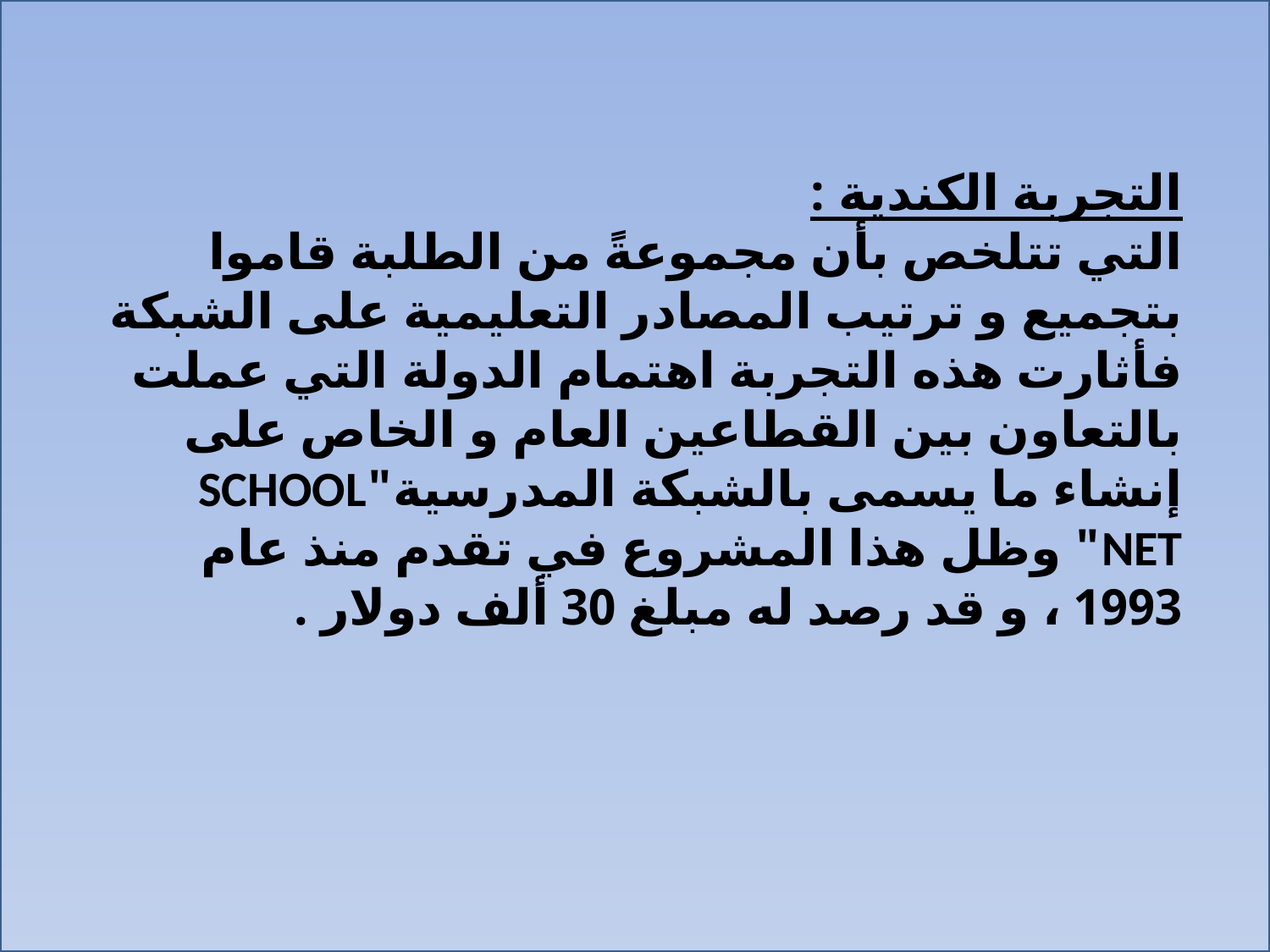

التجربة الكندية :
التي تتلخص بأن مجموعةً من الطلبة قاموا بتجميع و ترتيب المصادر التعليمية على الشبكة فأثارت هذه التجربة اهتمام الدولة التي عملت بالتعاون بين القطاعين العام و الخاص على إنشاء ما يسمى بالشبكة المدرسية"SCHOOL NET" وظل هذا المشروع في تقدم منذ عام 1993 ، و قد رصد له مبلغ 30 ألف دولار .